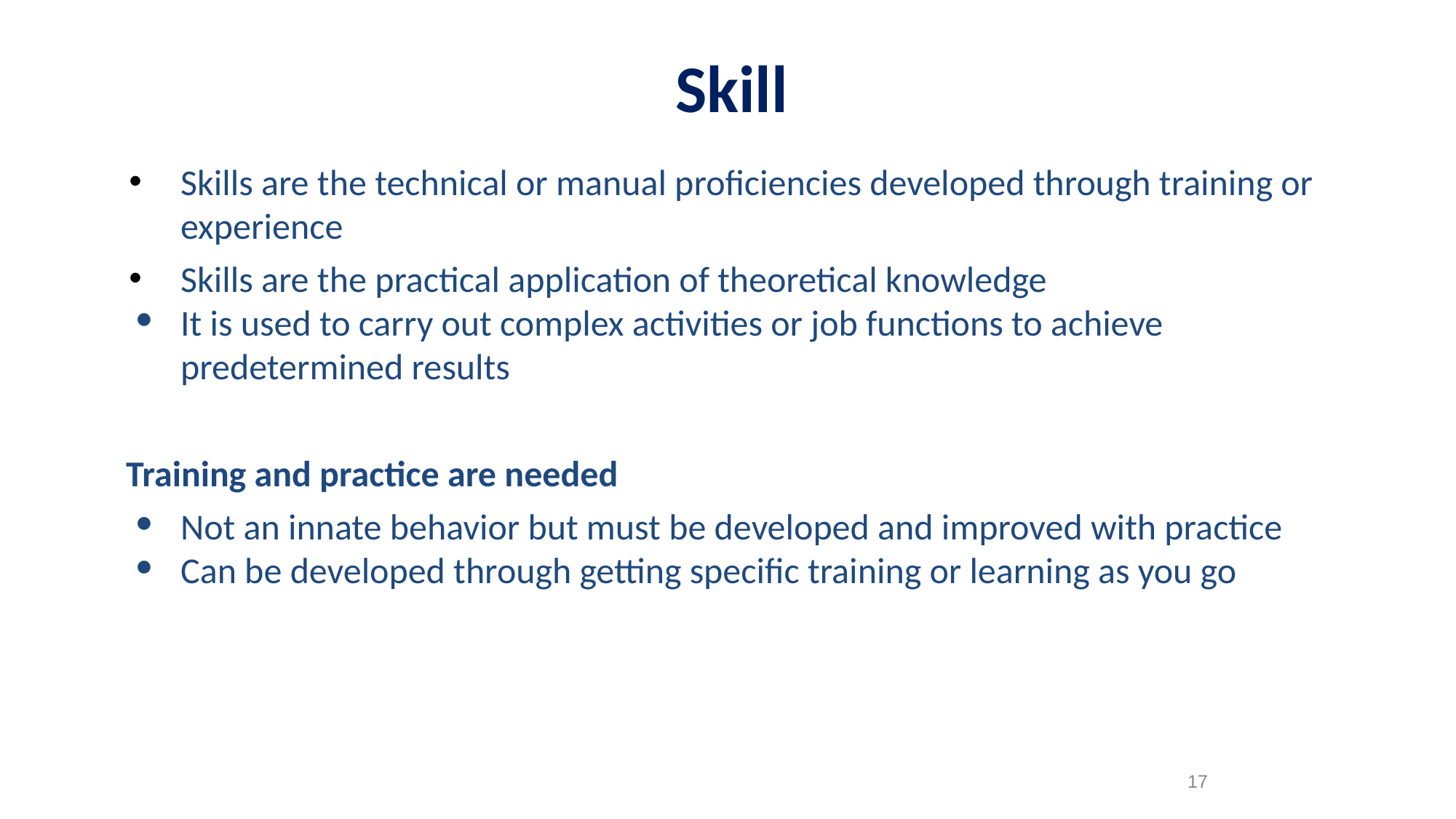

Skill
Skills are the technical or manual proficiencies developed through training or experience
Skills are the practical application of theoretical knowledge
It is used to carry out complex activities or job functions to achieve predetermined results

Training and practice are needed
Not an innate behavior but must be developed and improved with practice
Can be developed through getting specific training or learning as you go

17